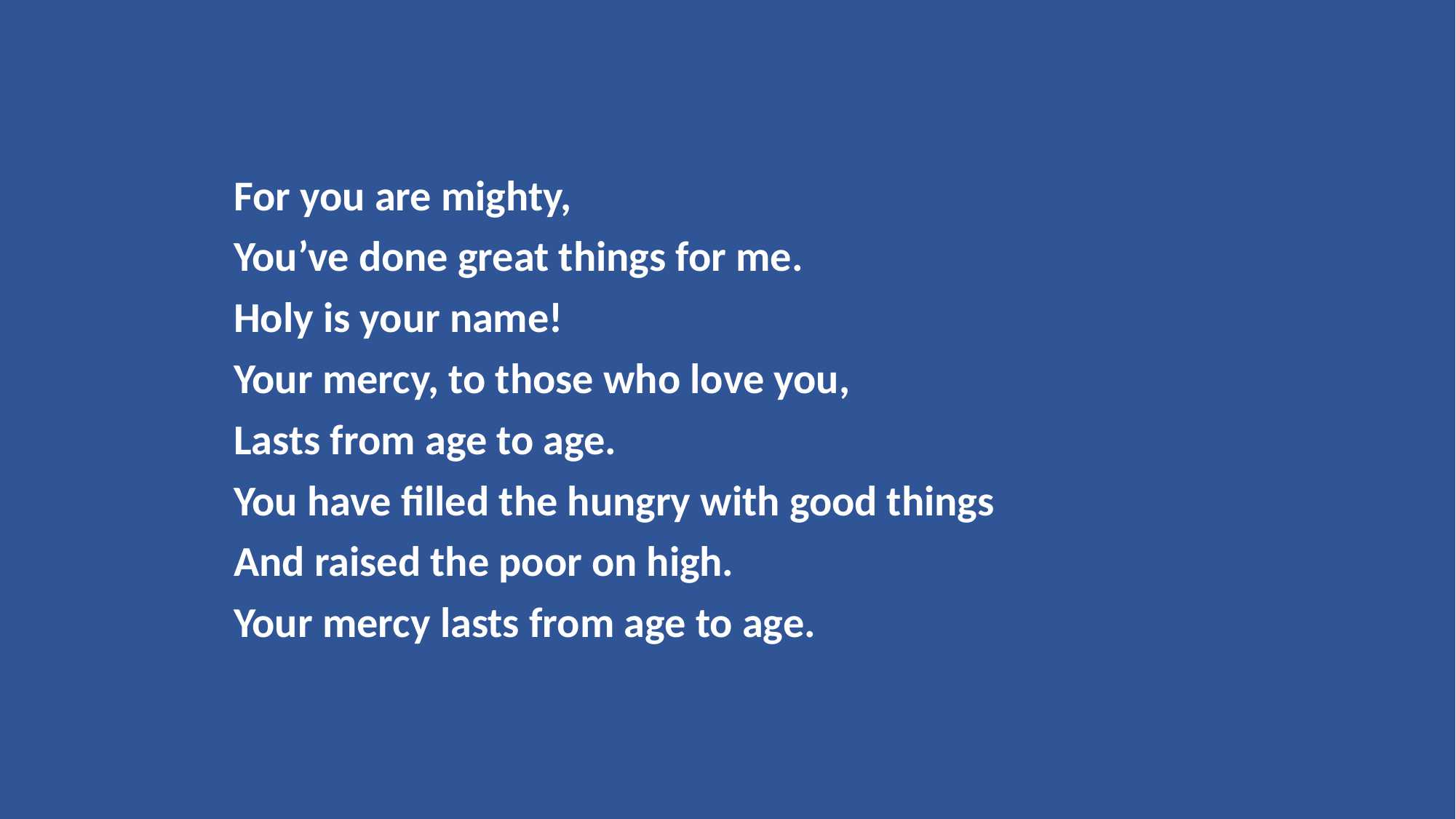

For you are mighty,
You’ve done great things for me.
Holy is your name!
Your mercy, to those who love you,
Lasts from age to age.
You have filled the hungry with good things
And raised the poor on high.
Your mercy lasts from age to age.